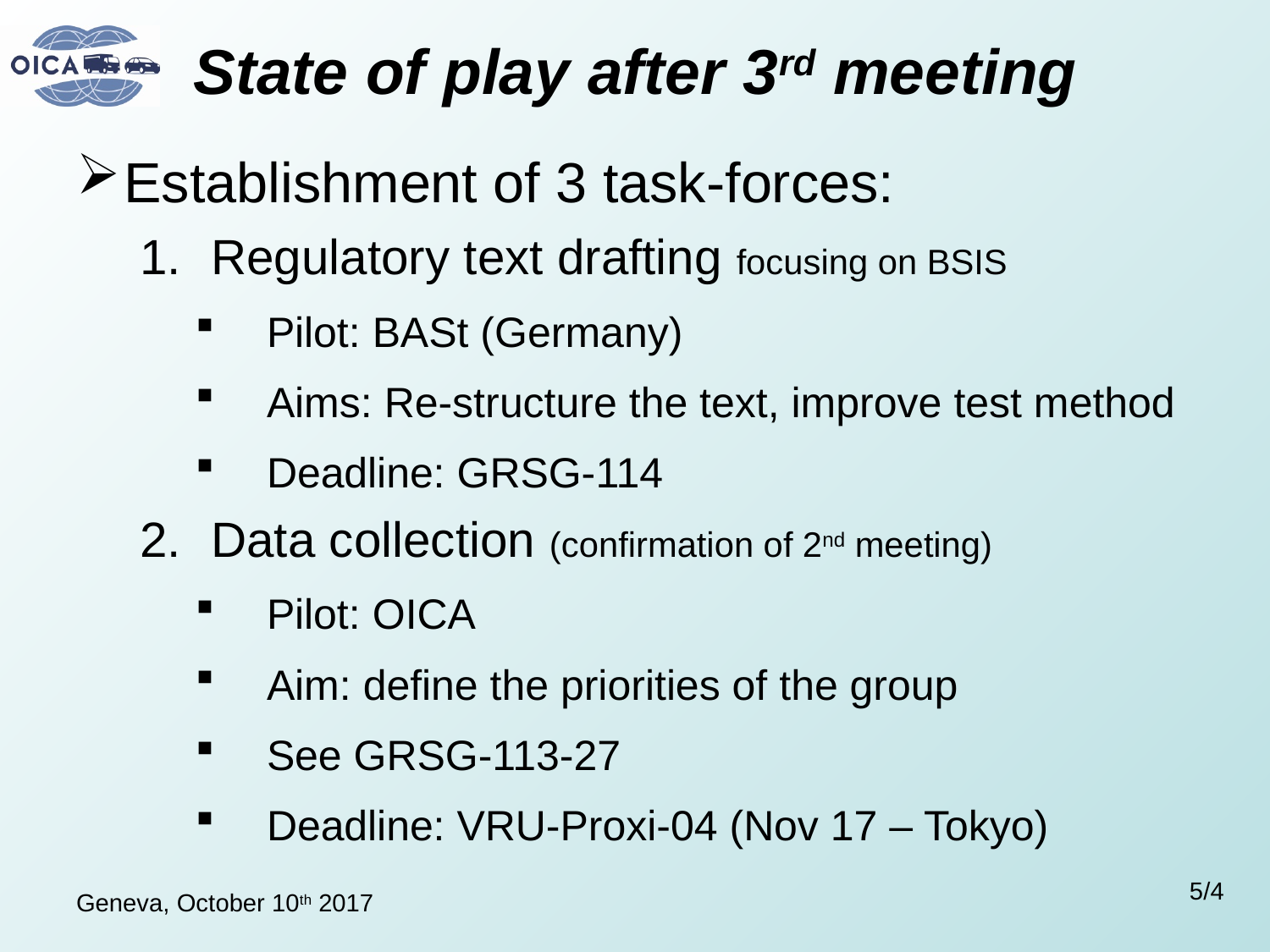

# State of play after 3rd meeting
Establishment of 3 task-forces:
Regulatory text drafting focusing on BSIS
Pilot: BASt (Germany)
Aims: Re-structure the text, improve test method
Deadline: GRSG-114
Data collection (confirmation of 2nd meeting)
Pilot: OICA
Aim: define the priorities of the group
See GRSG-113-27
Deadline: VRU-Proxi-04 (Nov 17 – Tokyo)

Geneva, October 10th 2017